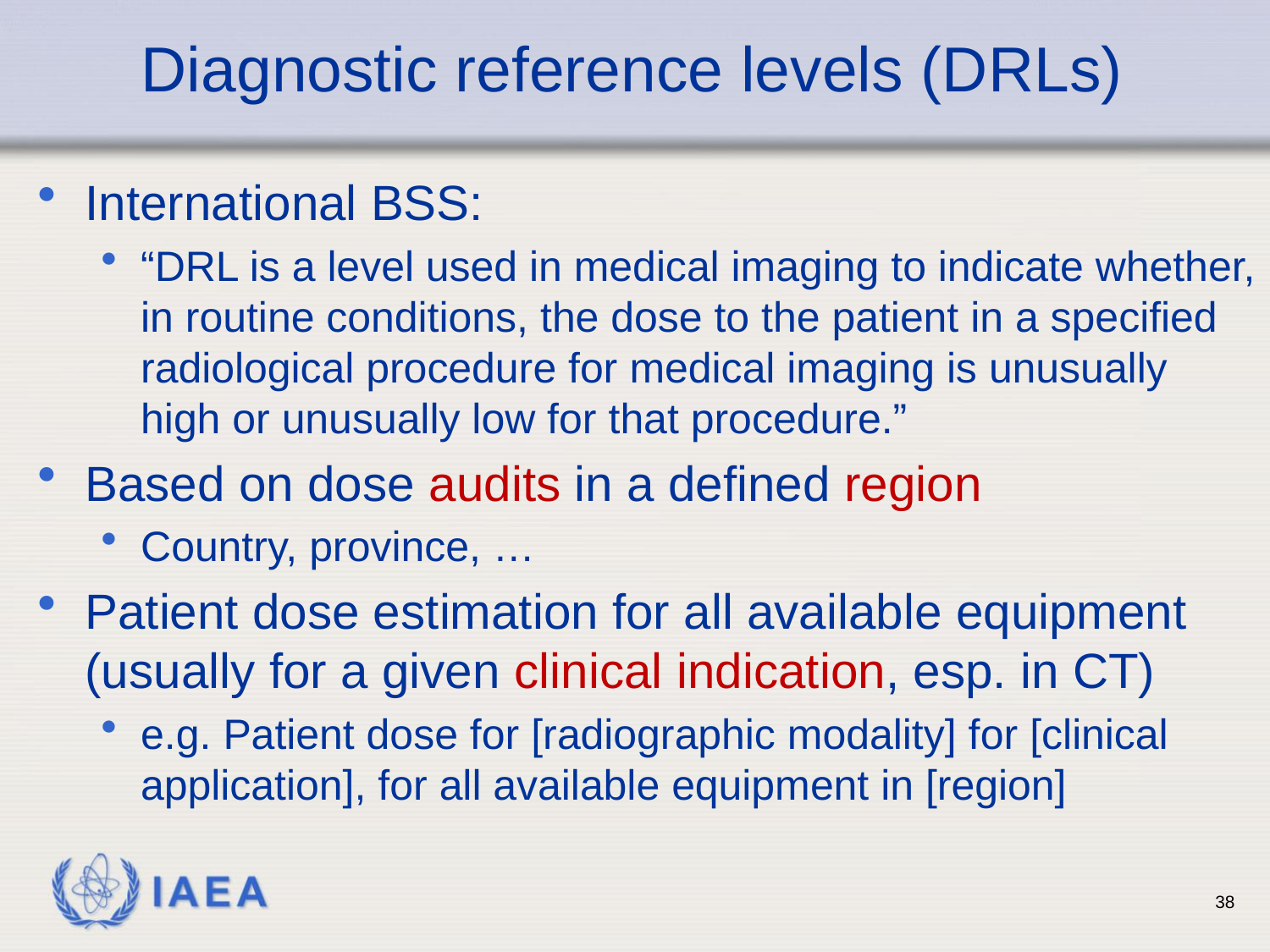

# Diagnostic reference levels (DRLs)
International BSS:
“DRL is a level used in medical imaging to indicate whether, in routine conditions, the dose to the patient in a specified radiological procedure for medical imaging is unusually high or unusually low for that procedure.”
Based on dose audits in a defined region
Country, province, …
Patient dose estimation for all available equipment (usually for a given clinical indication, esp. in CT)
e.g. Patient dose for [radiographic modality] for [clinical application], for all available equipment in [region]
38